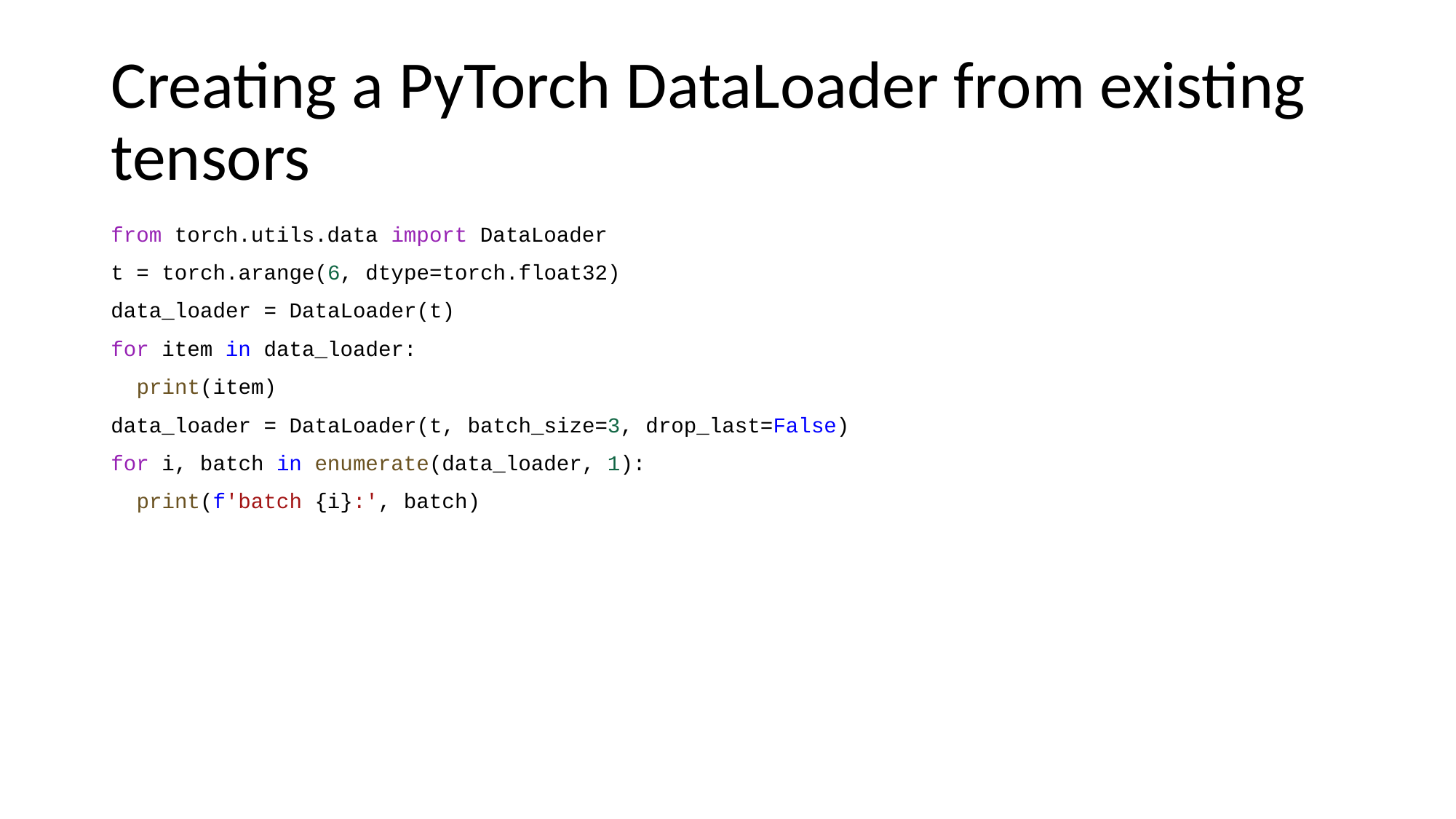

# Creating a PyTorch DataLoader from existing tensors
from torch.utils.data import DataLoader
t = torch.arange(6, dtype=torch.float32)
data_loader = DataLoader(t)
for item in data_loader:
  print(item)
data_loader = DataLoader(t, batch_size=3, drop_last=False)
for i, batch in enumerate(data_loader, 1):
  print(f'batch {i}:', batch)